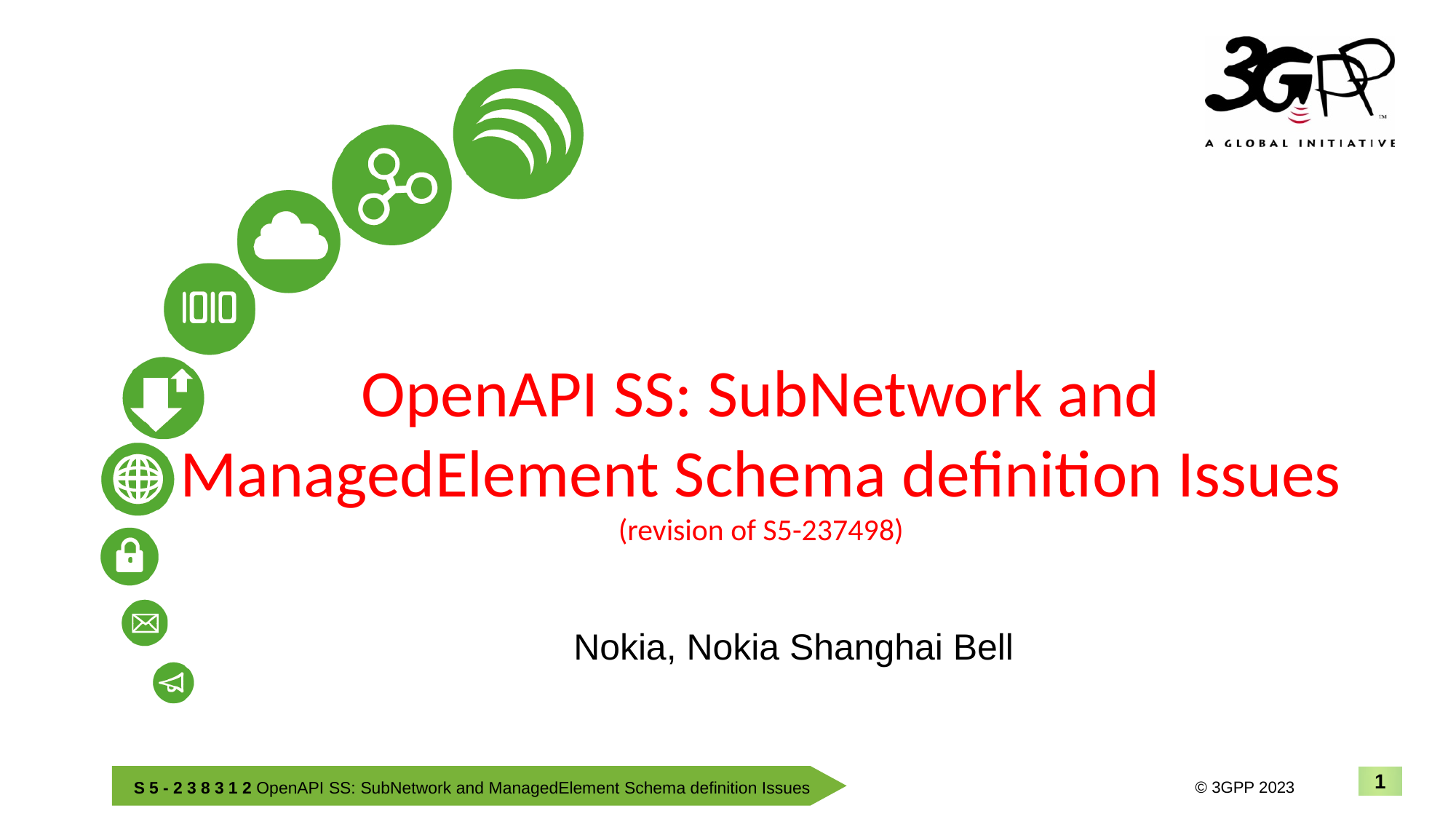

# OpenAPI SS: SubNetwork and ManagedElement Schema definition Issues (revision of S5-237498)

Nokia, Nokia Shanghai Bell